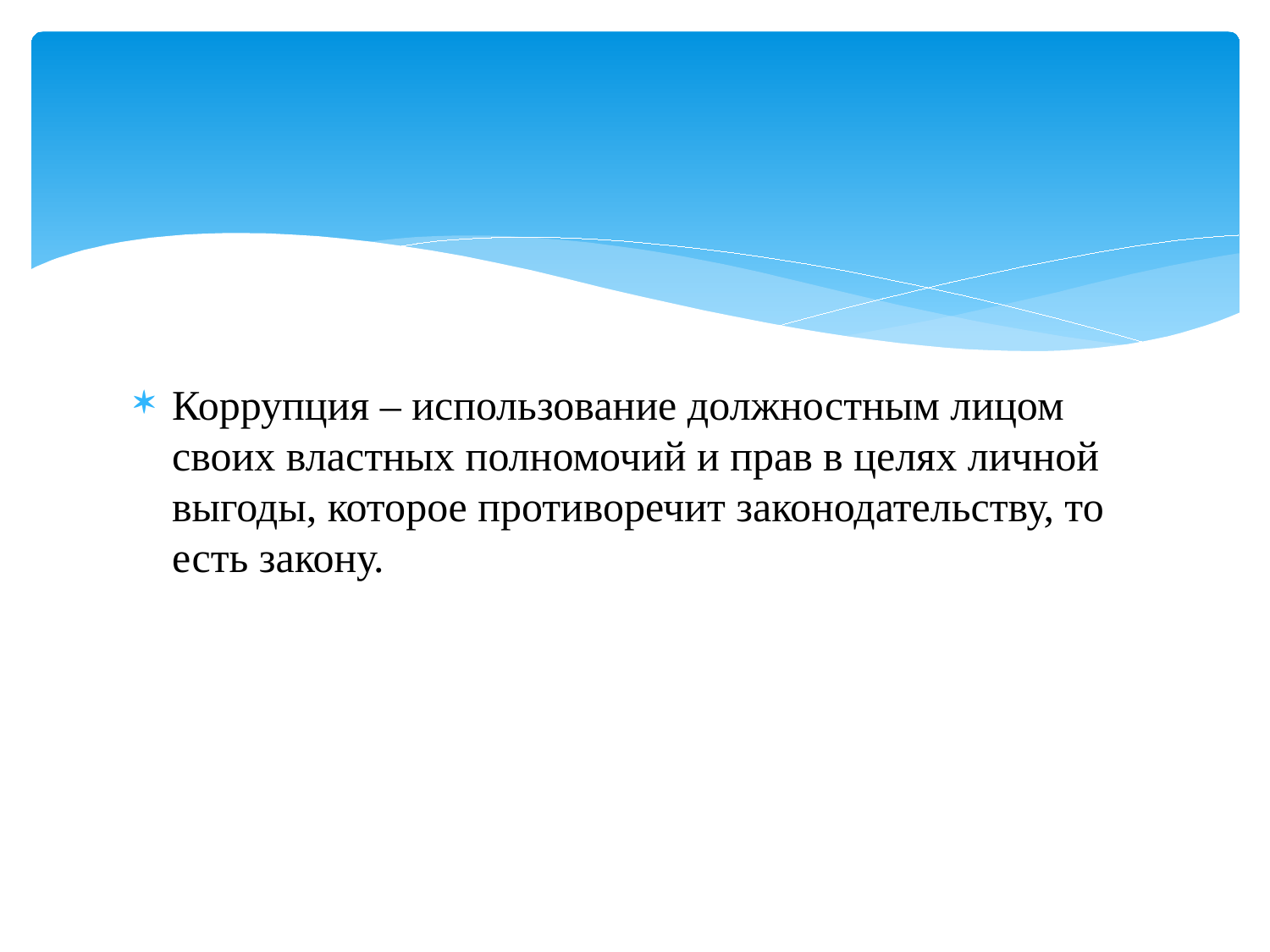

#
Коррупция – использование должностным лицом своих властных полномочий и прав в целях личной выгоды, которое противоречит законодательству, то есть закону.